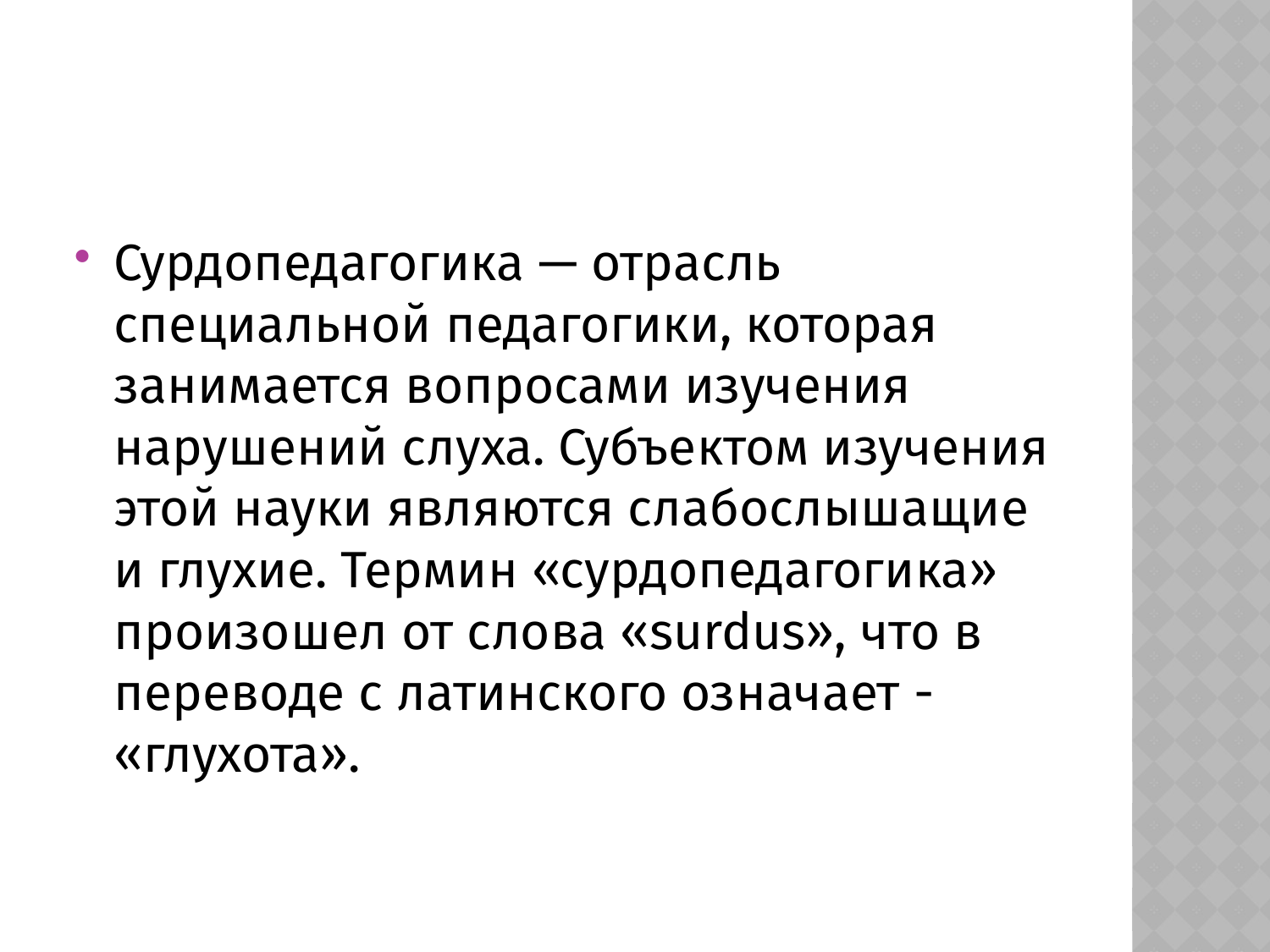

#
Сурдопедагогика — отрасль специальной педагогики, которая занимается вопросами изучения нарушений слуха. Субъектом изучения этой науки являются слабослышащие и глухие. Термин «сурдопедагогика» произошел от слова «surdus», что в переводе с латинского означает - «глухота».